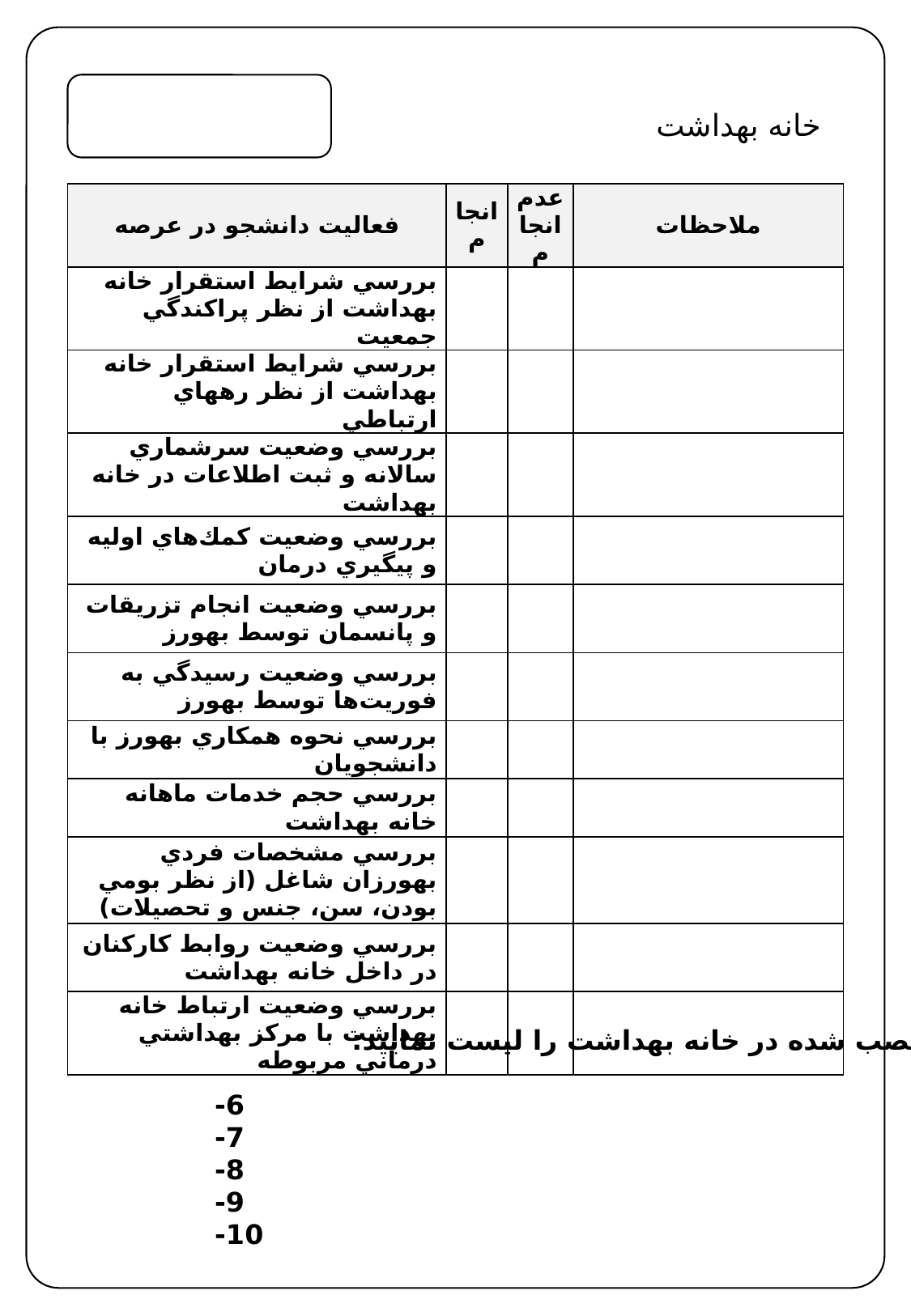

خانه بهداشت
| فعالیت دانشجو در عرصه | انجام | عدم انجام | ملاحظات |
| --- | --- | --- | --- |
| بررسي شرايط استقرار خانه بهداشت از نظر پراكندگي جمعيت |  |  |  |
| بررسي شرايط استقرار خانه بهداشت از نظر رههاي ارتباطي |  |  |  |
| بررسي وضعيت سرشماري سالانه و ثبت اطلاعات در خانه بهداشت |  |  |  |
| بررسي وضعيت كمك‌هاي اوليه و پيگيري درمان |  |  |  |
| بررسي وضعيت انجام تزريقات و پانسمان توسط بهورز |  |  |  |
| بررسي وضعيت رسيدگي به فوريت‌ها توسط بهورز |  |  |  |
| بررسي نحوه همكاري بهورز با دانشجويان |  |  |  |
| بررسي حجم خدمات ماهانه خانه بهداشت |  |  |  |
| بررسي مشخصات فردي بهورزان شاغل (از نظر بومي بودن، سن، جنس و تحصيلات) |  |  |  |
| بررسي وضعيت روابط كاركنان در داخل خانه بهداشت |  |  |  |
| بررسي وضعيت ارتباط خانه بهداشت با مركز بهداشتي درماني مربوطه |  |  |  |
پوسترهای نصب شده در خانه بهداشت را لیست نمایید:

1-							6-
2-							7-
3-							8-
4-							9-
5-							10-